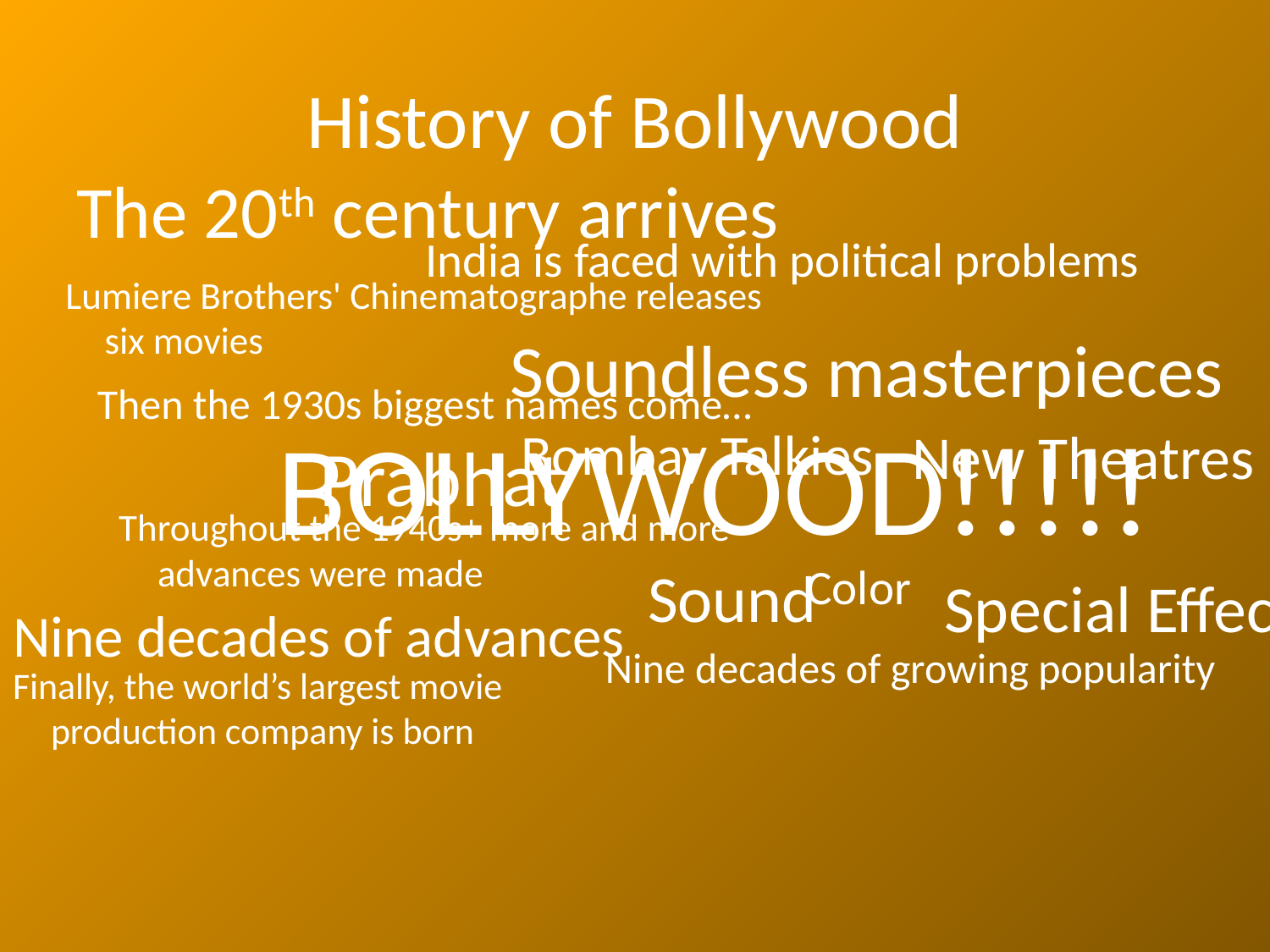

# History of Bollywood
The 20th century arrives
India is faced with political problems
Lumiere Brothers' Chinematographe releases six movies
Soundless masterpieces
Then the 1930s biggest names come…
BOLLYWOOD!!!!!
Bombay Talkies
New Theatres
Prabhat
Throughout the 1940s+ more and more advances were made
Sound
Color
Special Effects
Nine decades of advances
Nine decades of growing popularity
Finally, the world’s largest movie production company is born